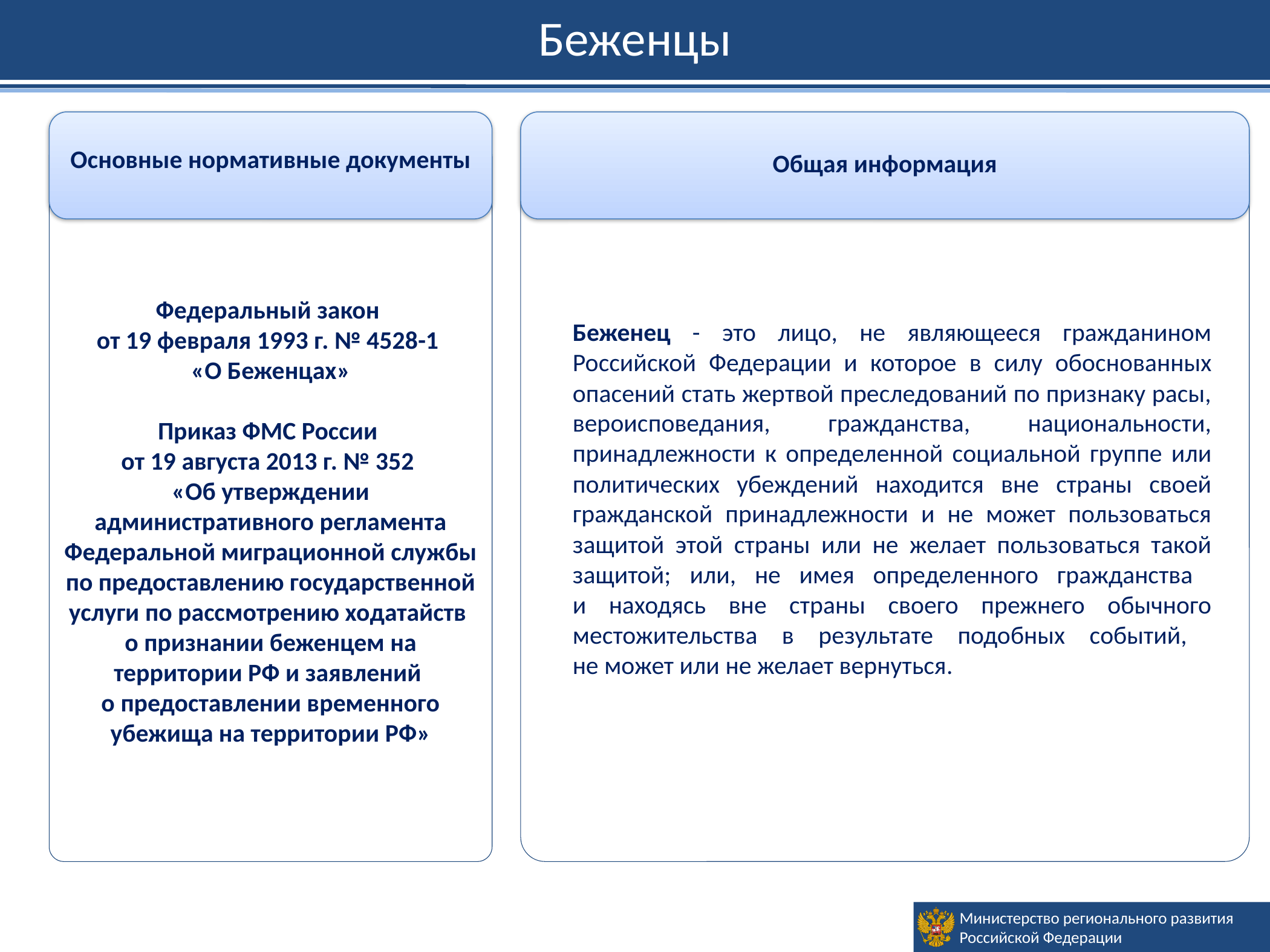

Беженцы
Основные нормативные документы

Федеральный закон
от 19 февраля 1993 г. № 4528-1
«О Беженцах»

Приказ ФМС России
от 19 августа 2013 г. № 352
«Об утверждении административного регламента Федеральной миграционной службы по предоставлению государственной услуги по рассмотрению ходатайств
о признании беженцем на территории РФ и заявлений
о предоставлении временного убежища на территории РФ»

Общая информация

Беженец - это лицо, не являющееся гражданином Российской Федерации и которое в силу обоснованных опасений стать жертвой преследований по признаку расы, вероисповедания, гражданства, национальности, принадлежности к определенной социальной группе или политических убеждений находится вне страны своей гражданской принадлежности и не может пользоваться защитой этой страны или не желает пользоваться такой защитой; или, не имея определенного гражданства
и находясь вне страны своего прежнего обычного местожительства в результате подобных событий,
не может или не желает вернуться.